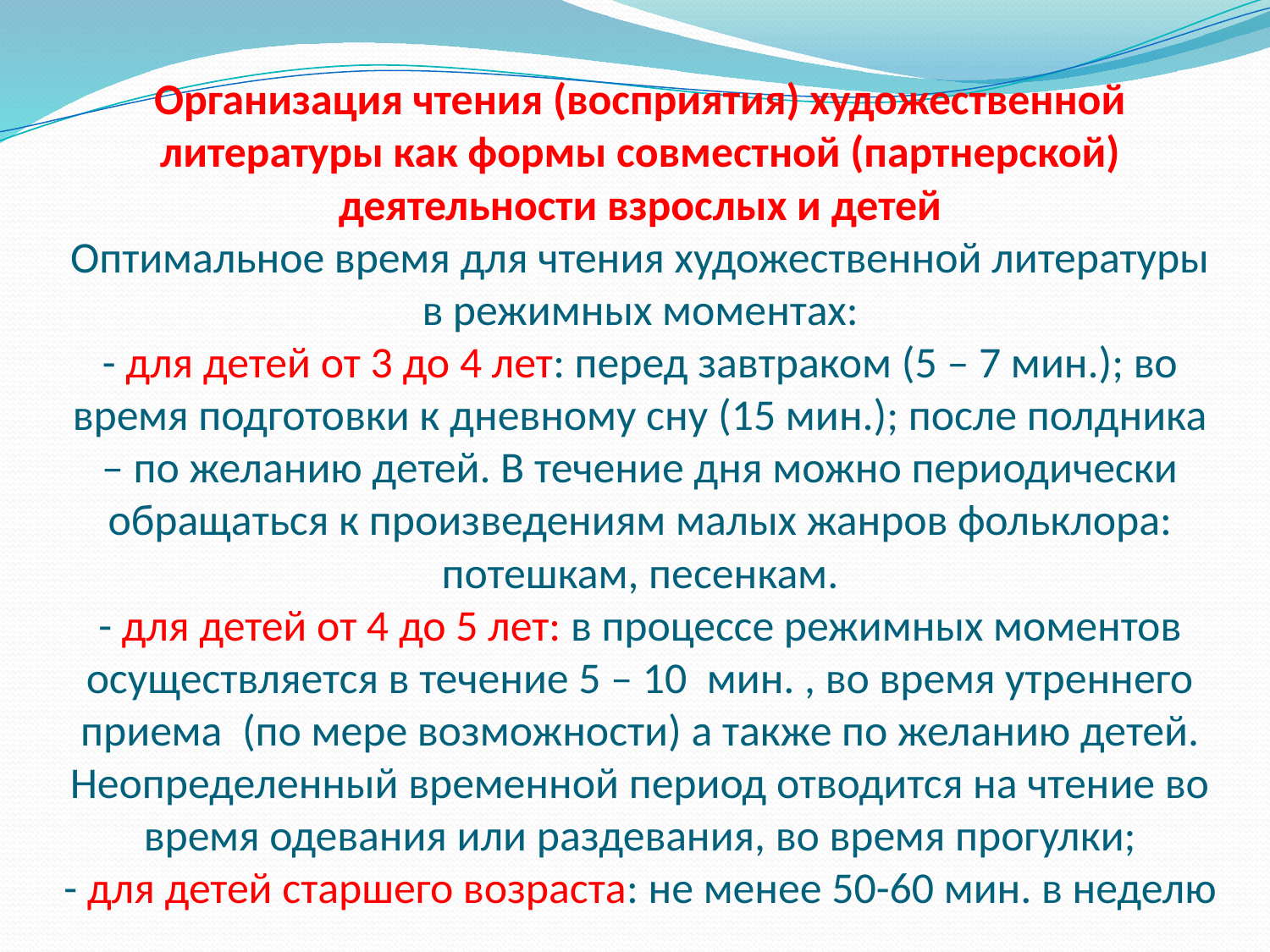

# Организация чтения (восприятия) художественной литературы как формы совместной (партнерской) деятельности взрослых и детей Оптимальное время для чтения художественной литературы в режимных моментах: - для детей от 3 до 4 лет: перед завтраком (5 – 7 мин.); во время подготовки к дневному сну (15 мин.); после полдника – по желанию детей. В течение дня можно периодически обращаться к произведениям малых жанров фольклора: потешкам, песенкам. - для детей от 4 до 5 лет: в процессе режимных моментов осуществляется в течение 5 – 10  мин. , во время утреннего приема  (по мере возможности) а также по желанию детей. Неопределенный временной период отводится на чтение во время одевания или раздевания, во время прогулки; - для детей старшего возраста: не менее 50-60 мин. в неделю